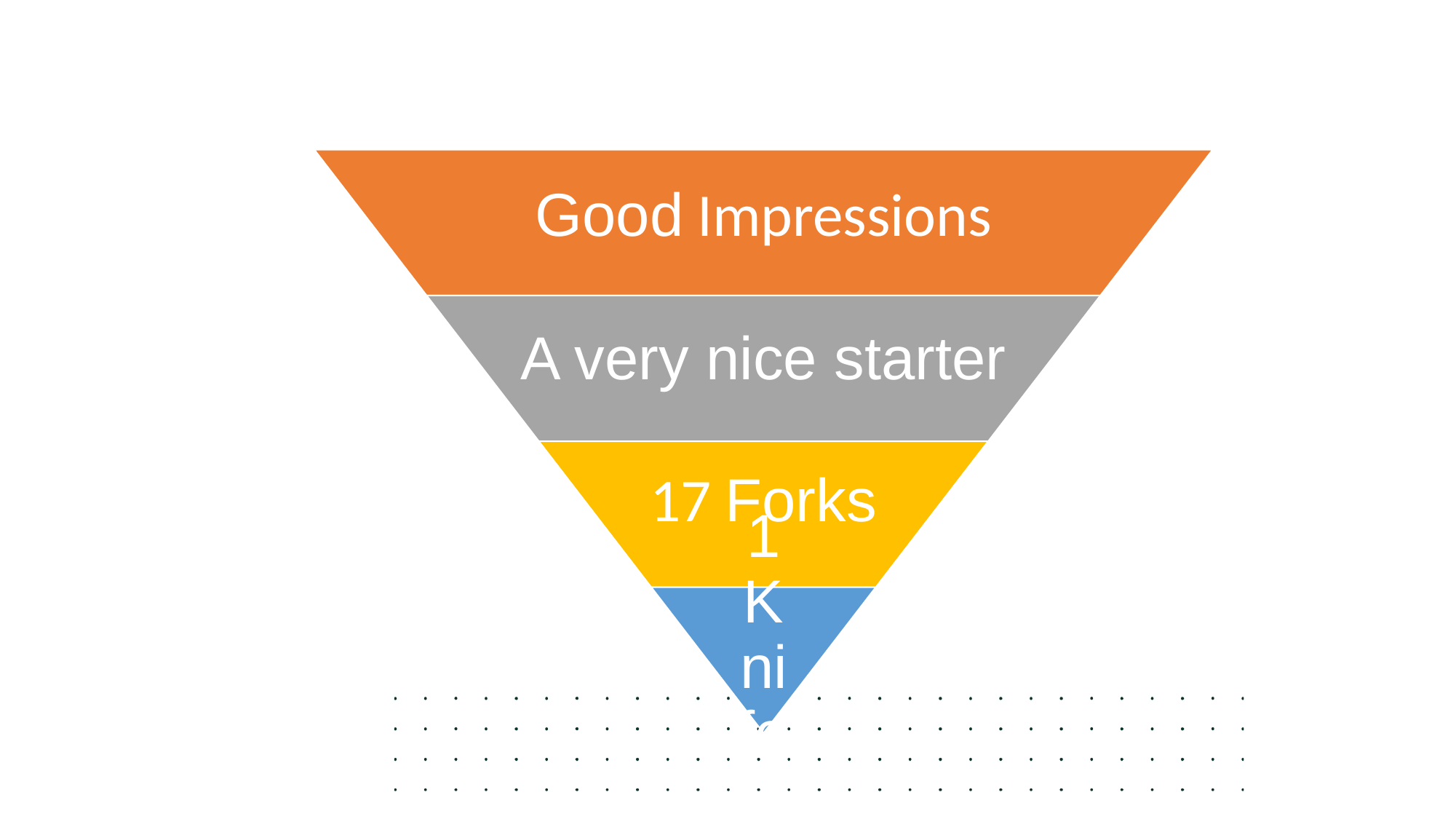

Good Impressions
A very nice starter
17 Forks
1 Knife